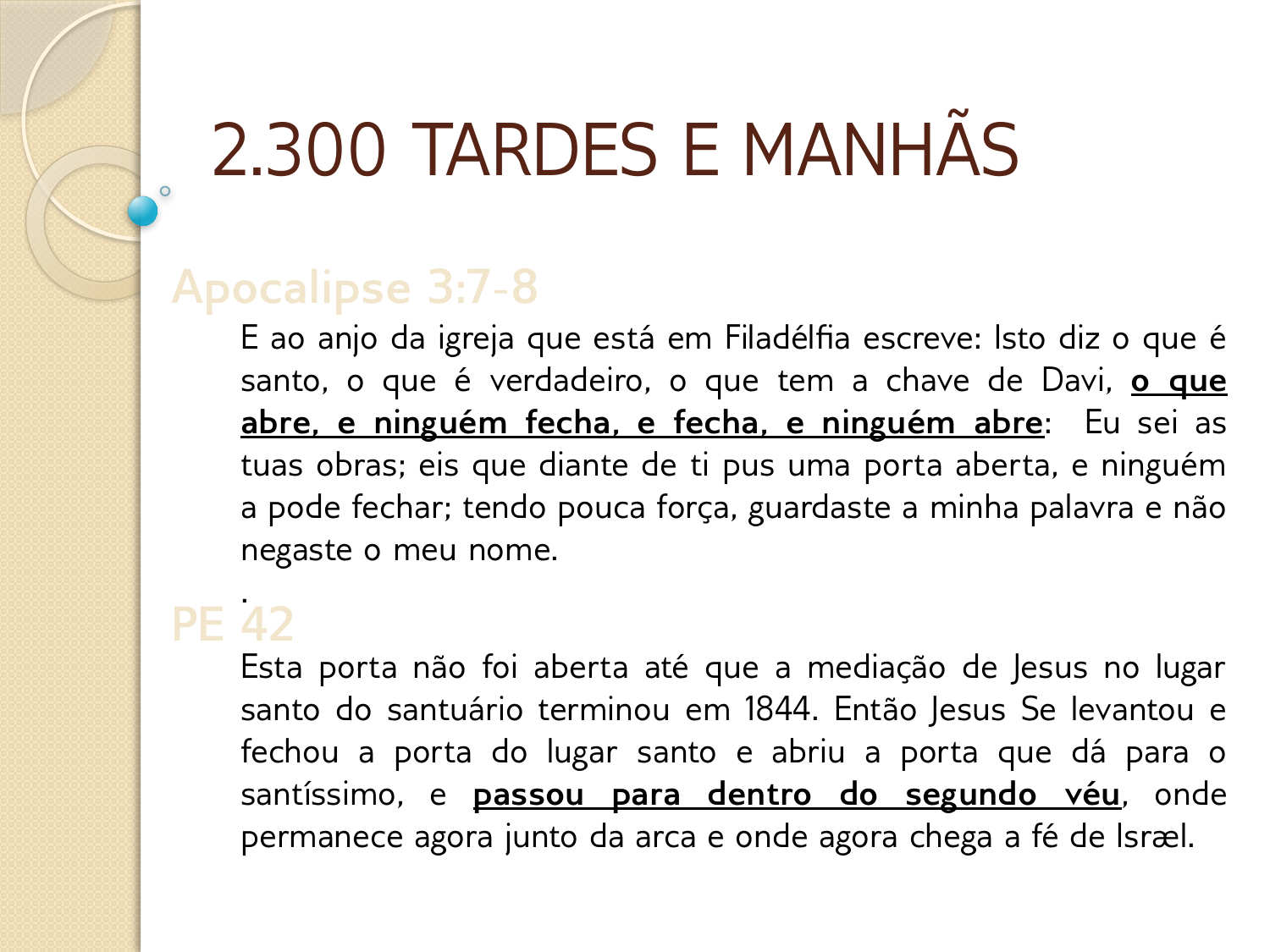

2.300 TARDES E MANHÃS
Apocalipse 3:7-8
E ao anjo da igreja que está em Filadélfia escreve: Isto diz o que é santo, o que é verdadeiro, o que tem a chave de Davi, o que abre, e ninguém fecha, e fecha, e ninguém abre:  Eu sei as tuas obras; eis que diante de ti pus uma porta aberta, e ninguém a pode fechar; tendo pouca força, guardaste a minha palavra e não negaste o meu nome.
.
PE 42
Esta porta não foi aberta até que a mediação de Jesus no lugar santo do santuário terminou em 1844. Então Jesus Se levantou e fechou a porta do lugar santo e abriu a porta que dá para o santíssimo, e passou para dentro do segundo véu, onde permanece agora junto da arca e onde agora chega a fé de Israel.